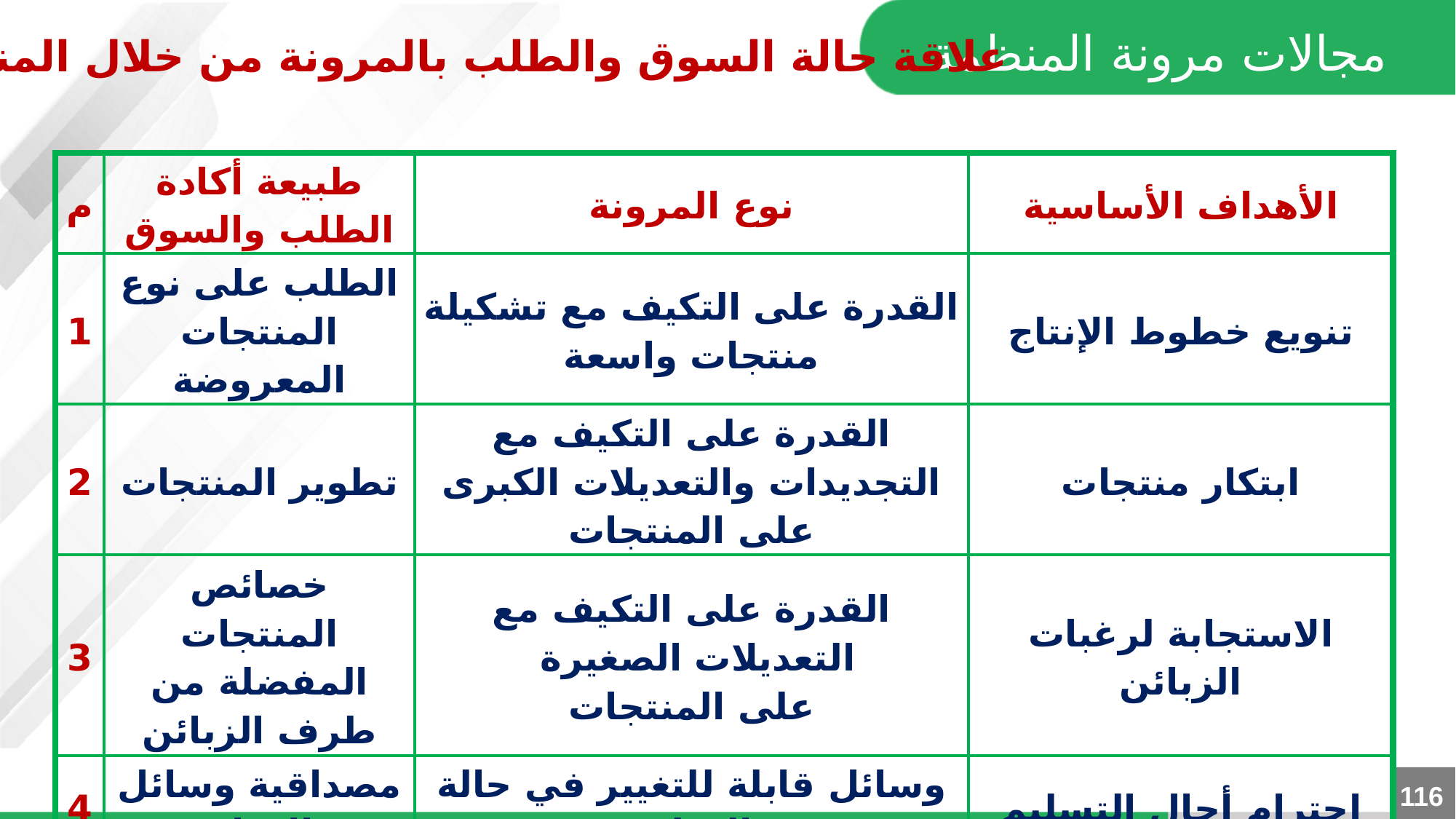

مجالات مرونة المنظمة
علاقة حالة السوق والطلب بالمرونة من خلال المنتج
| م | طبيعة أكادة الطلب والسوق | نوع المرونة | الأهداف الأساسية |
| --- | --- | --- | --- |
| 1 | الطلب على نوع المنتجات المعروضة | القدرة على التكيف مع تشكيلة منتجات واسعة | تنويع خطوط الإنتاج |
| 2 | تطوير المنتجات | القدرة على التكيف مع التجديدات والتعديلات الكبرى على المنتجات | ابتكار منتجات |
| 3 | خصائص المنتجات المفضلة من طرف الزبائن | القدرة على التكيف مع التعديلات الصغيرة على المنتجات | الاستجابة لرغبات الزبائن |
| 4 | مصداقية وسائل الإنتاج | وسائل قابلة للتغيير في حالة العطب | احترام أجال التسليم |
| 5 | حجم متراكم للطلب | القدرة على التكيف مع متغيرات حجم الإنتاج | احترام الترتيب في إعداد الطلبيات |
| 6 | طبيعة المدخلات | القدرة على التكيف مع تقلبات جودة المدخلات | جودة المنتجات |
116